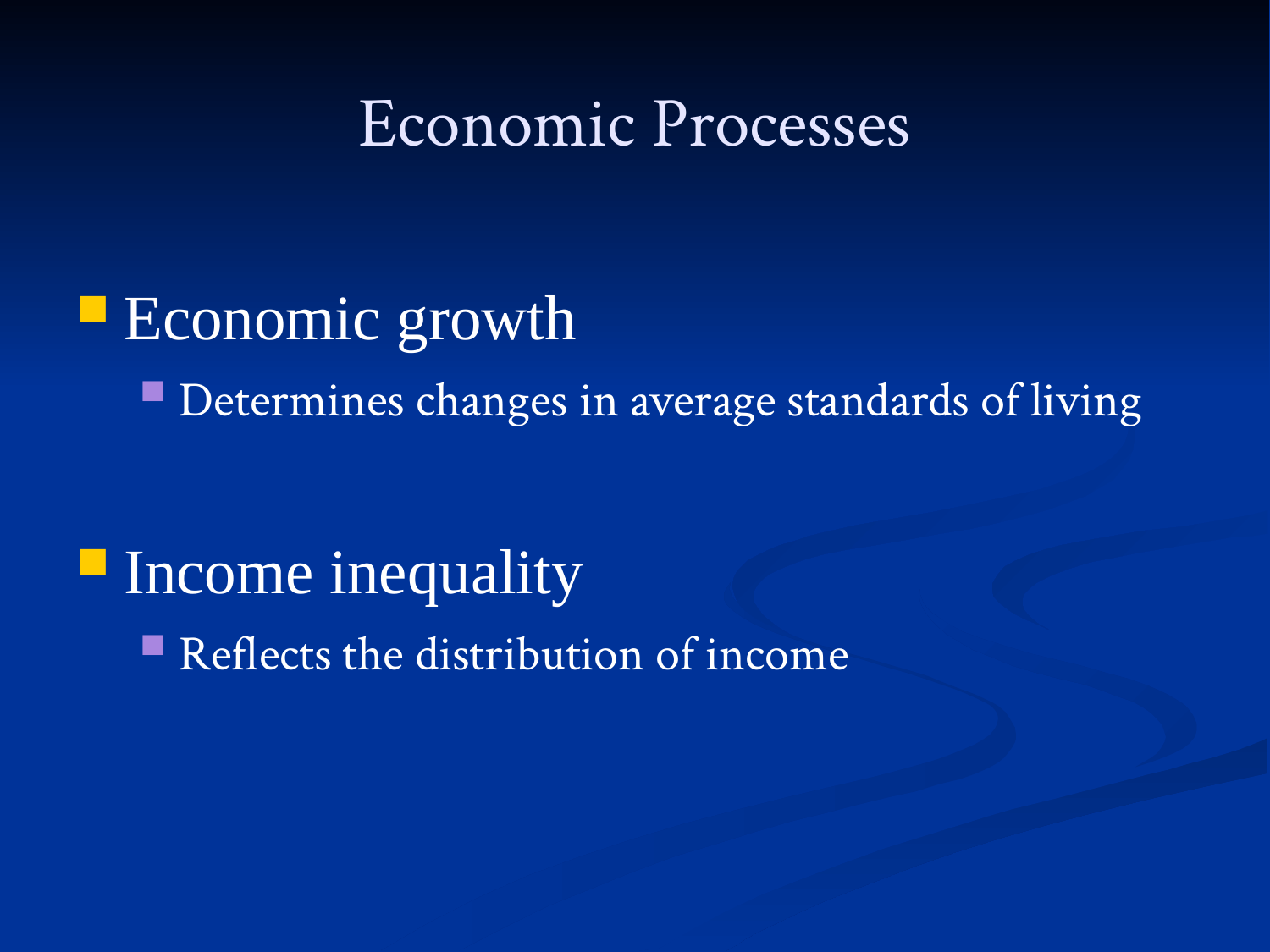

Economic Processes
# Economic growth
Determines changes in average standards of living

Income inequality
Reflects the distribution of income